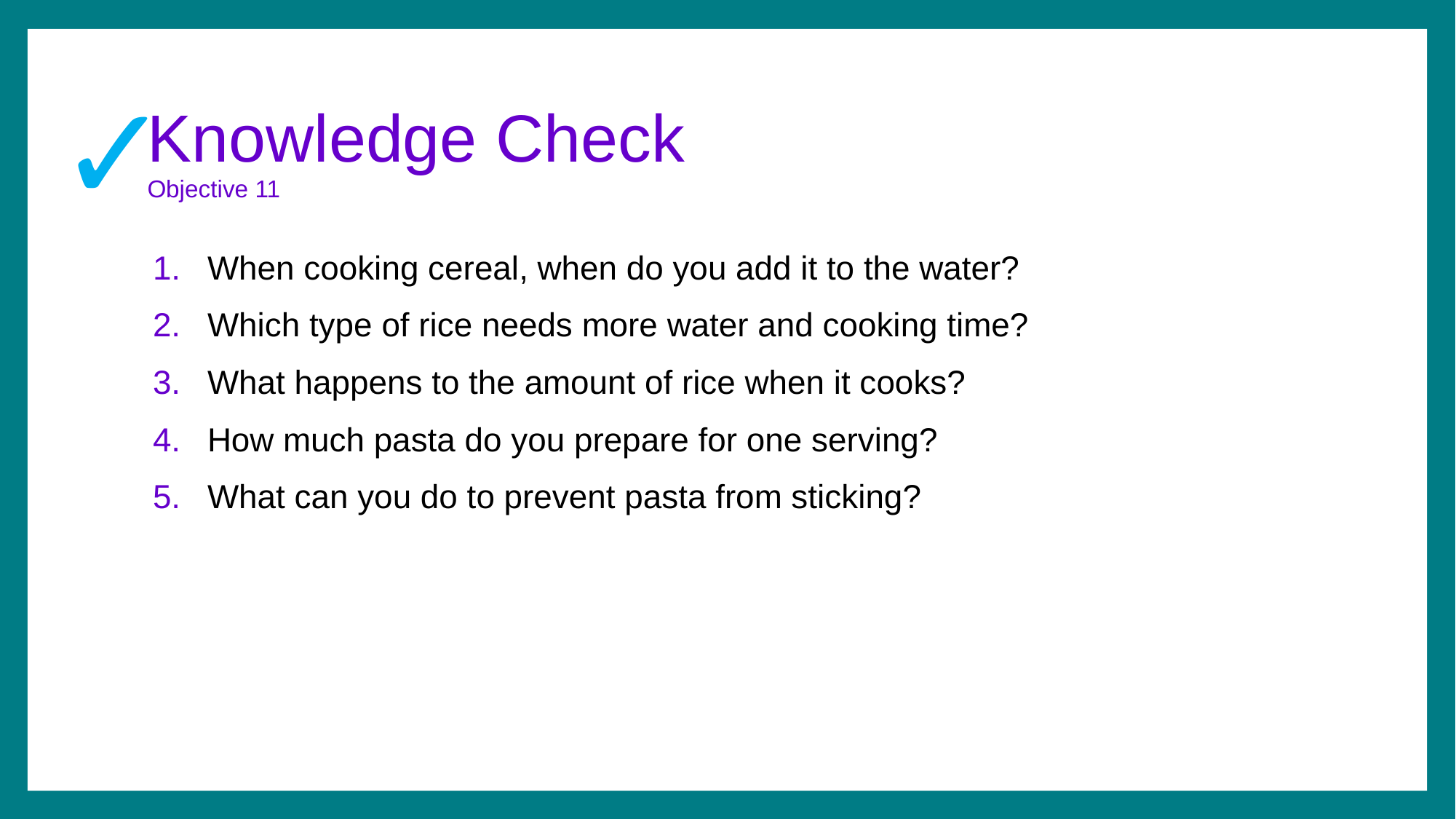

✓
# Knowledge Check Objective 11
When cooking cereal, when do you add it to the water?
Which type of rice needs more water and cooking time?
What happens to the amount of rice when it cooks?
How much pasta do you prepare for one serving?
What can you do to prevent pasta from sticking?